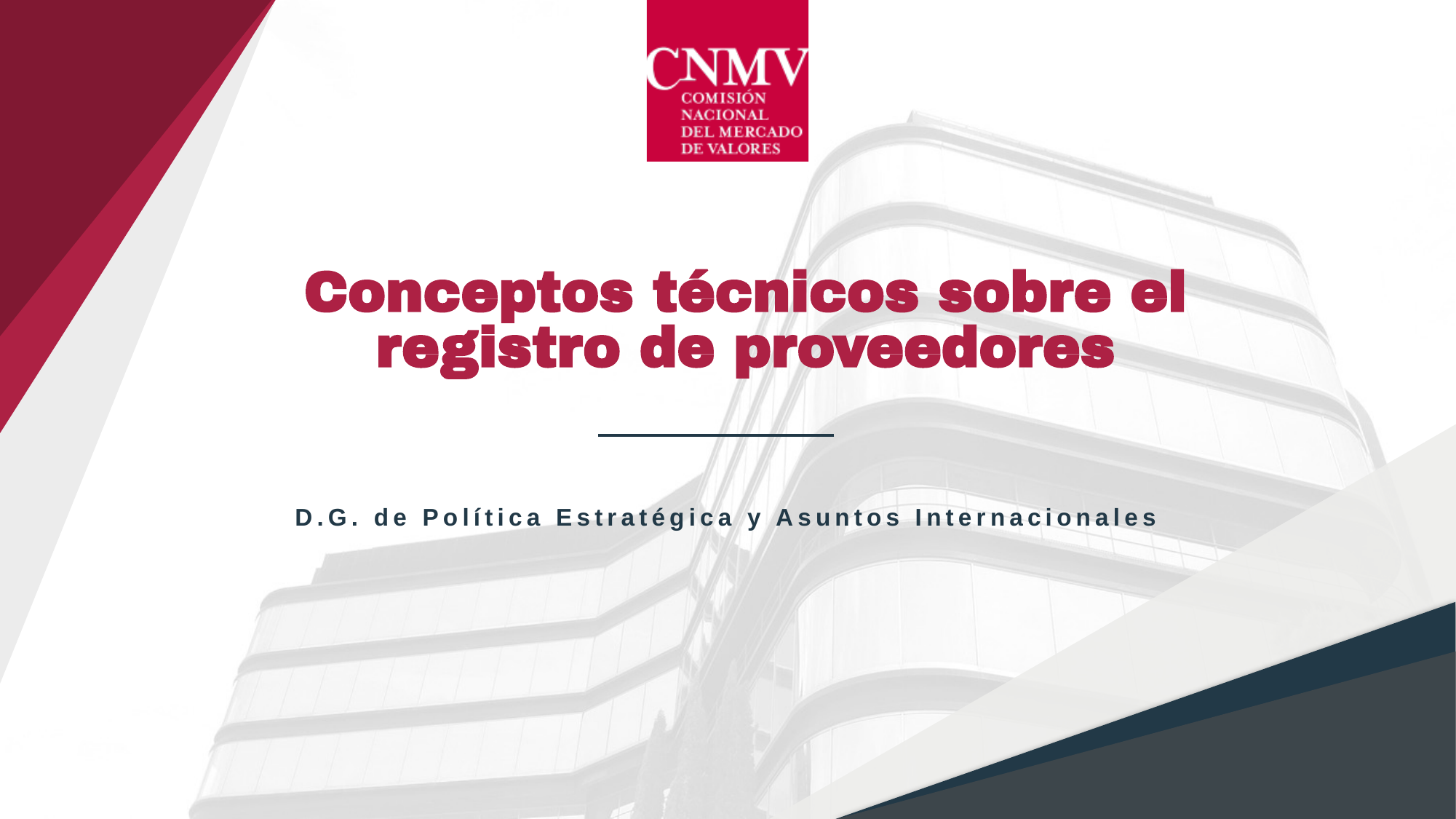

#
Conceptos técnicos sobre el registro de proveedores

D.G. de Política Estratégica y Asuntos Internacionales